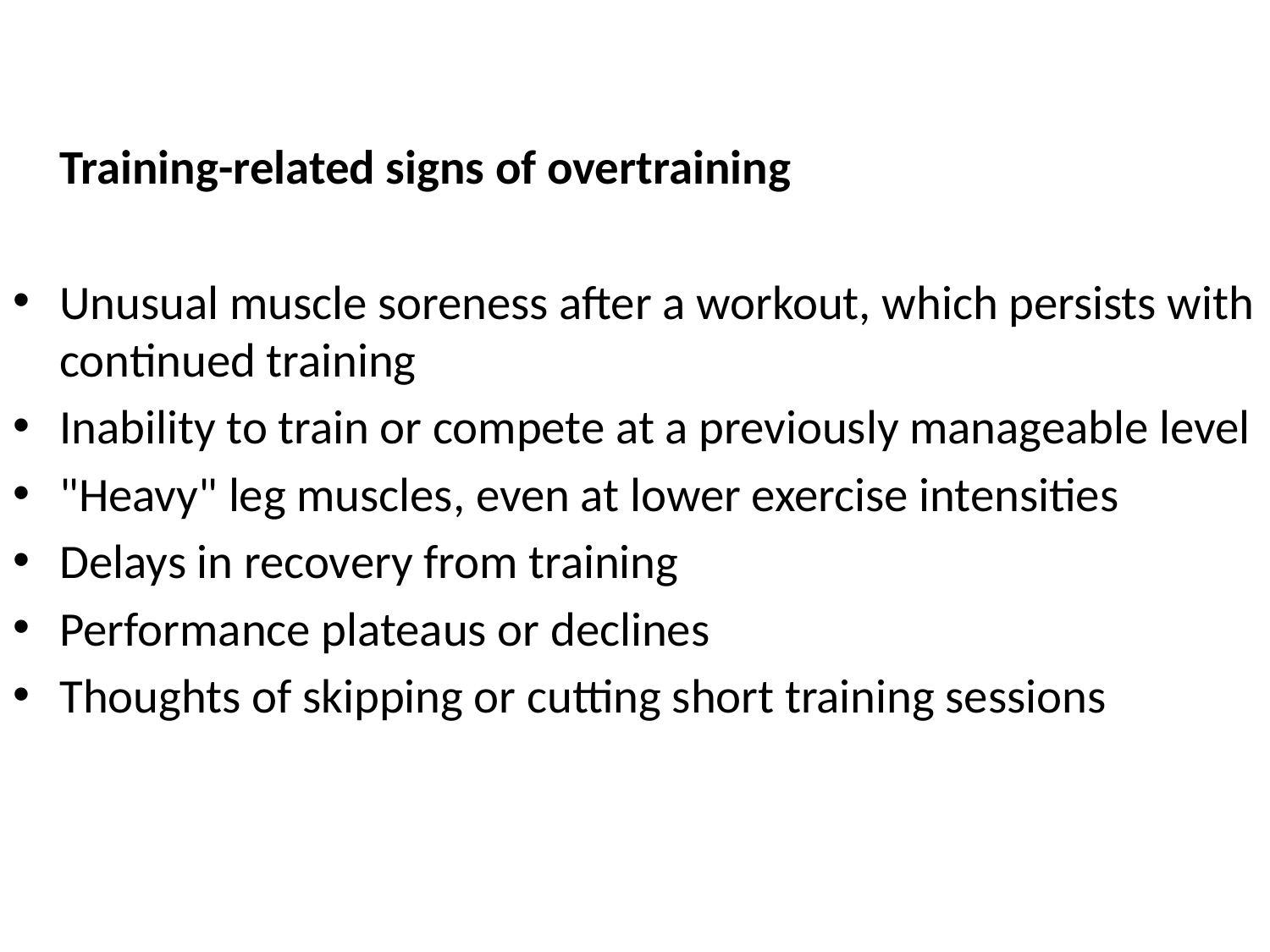

Training-related signs of overtraining

Unusual muscle soreness after a workout, which persists with continued training
Inability to train or compete at a previously manageable level
"Heavy" leg muscles, even at lower exercise intensities
Delays in recovery from training
Performance plateaus or declines
Thoughts of skipping or cutting short training sessions